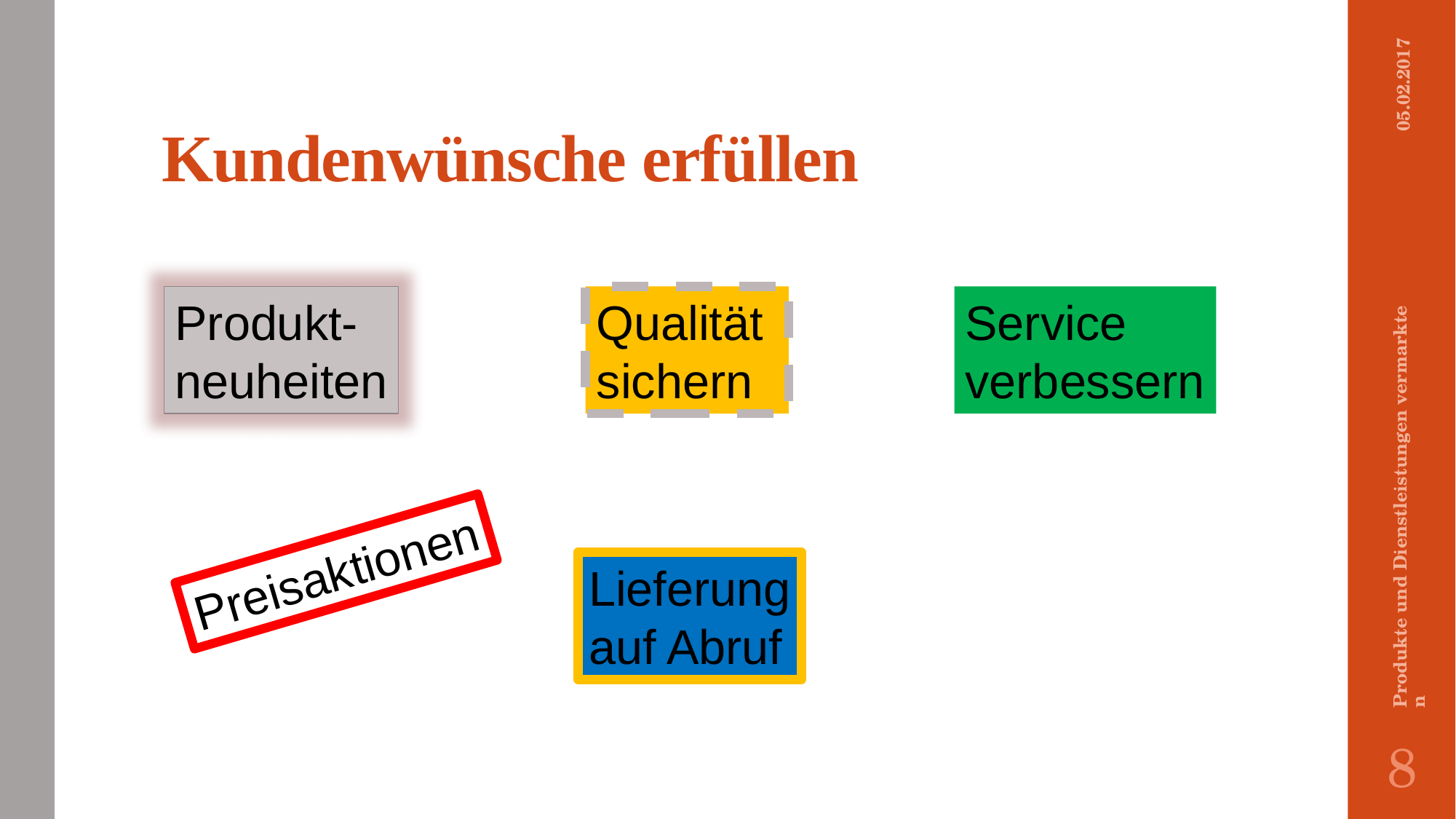

# Kundenwünsche erfüllen
05.02.2017
Produkt-
neuheiten
Qualität
sichern
Service
verbessern
Produkte und Dienstleistungen vermarkten
Preisaktionen
Lieferung
auf Abruf
8